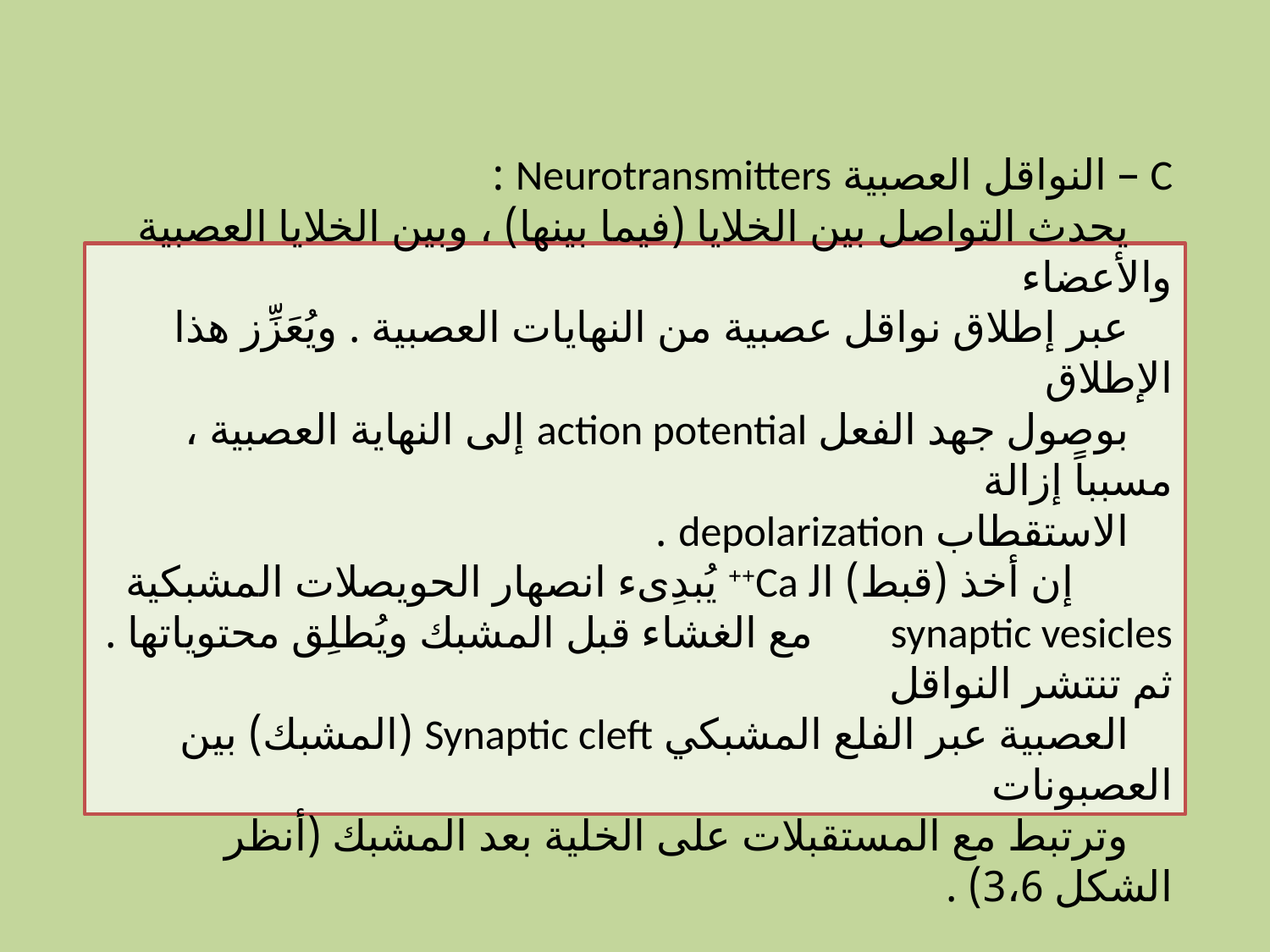

#

C – النواقل العصبية Neurotransmitters :
    يحدث التواصل بين الخلايا (فيما بينها) ، وبين الخلايا العصبية والأعضاء
    عبر إطلاق نواقل عصبية من النهايات العصبية . ويُعَزِّز هذا الإطلاق
    بوصول جهد الفعل action potential إلى النهاية العصبية ، مسبباً إزالة
    الاستقطاب depolarization .
         إن أخذ (قبط) اﻟ Ca++ يُبدِىء انصهار الحويصلات المشبكية synaptic vesicles       مع الغشاء قبل المشبك ويُطلِق محتوياتها . ثم تنتشر النواقل
    العصبية عبر الفلع المشبكي Synaptic cleft (المشبك) بين العصبونات
    وترتبط مع المستقبلات على الخلية بعد المشبك (أنظر الشكل 3،6) .